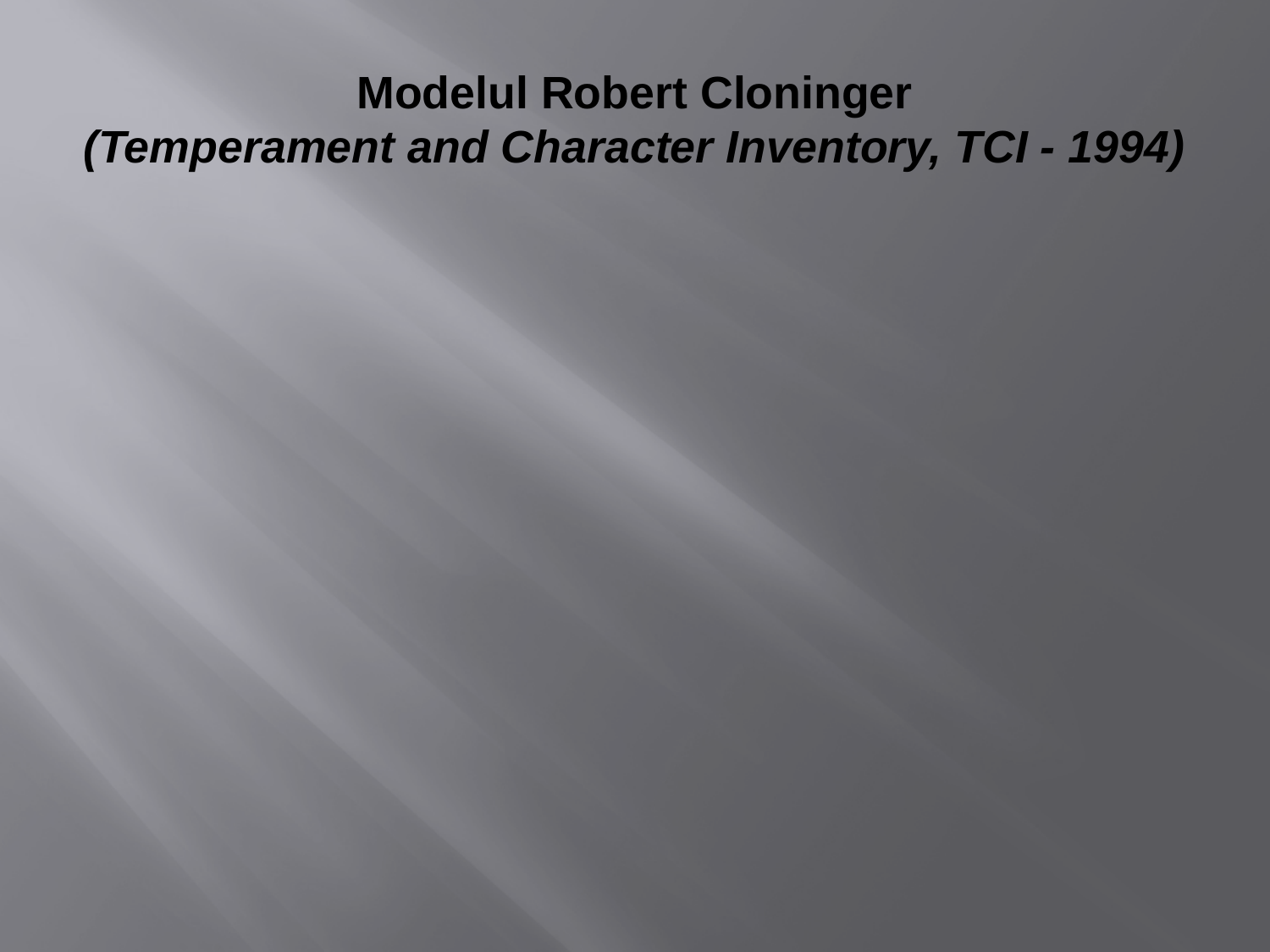

# Modelul Robert Cloninger (Temperament and Character Inventory, TCI - 1994)